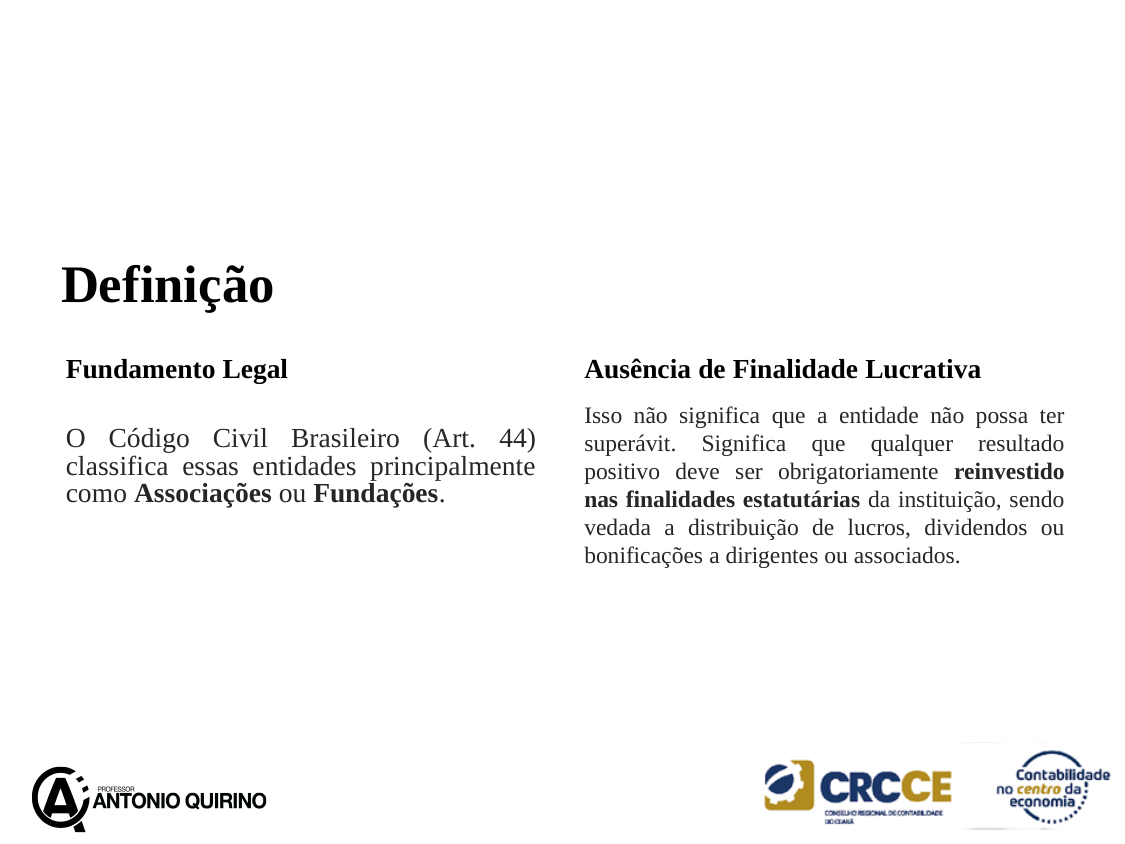

Definição

Fundamento Legal
Ausência de Finalidade Lucrativa
Isso não significa que a entidade não possa ter superávit. Significa que qualquer resultado positivo deve ser obrigatoriamente reinvestido nas finalidades estatutárias da instituição, sendo vedada a distribuição de lucros, dividendos ou bonificações a dirigentes ou associados.
O Código Civil Brasileiro (Art. 44) classifica essas entidades principalmente como Associações ou Fundações.